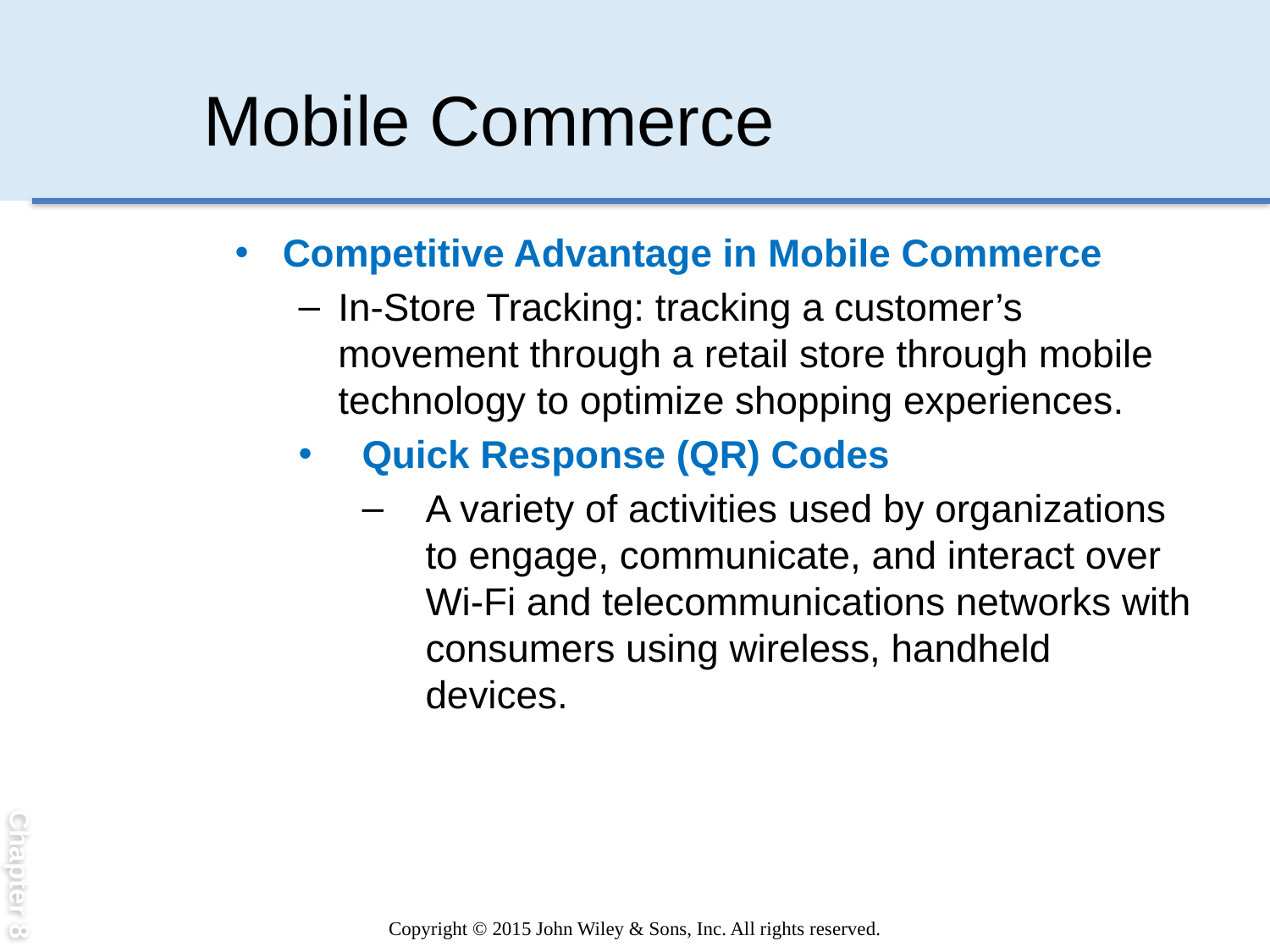

Chapter 8
# Mobile Commerce
Competitive Advantage in Mobile Commerce
In-Store Tracking: tracking a customer’s movement through a retail store through mobile technology to optimize shopping experiences.
Quick Response (QR) Codes
A variety of activities used by organizations to engage, communicate, and interact over Wi-Fi and telecommunications networks with consumers using wireless, handheld devices.